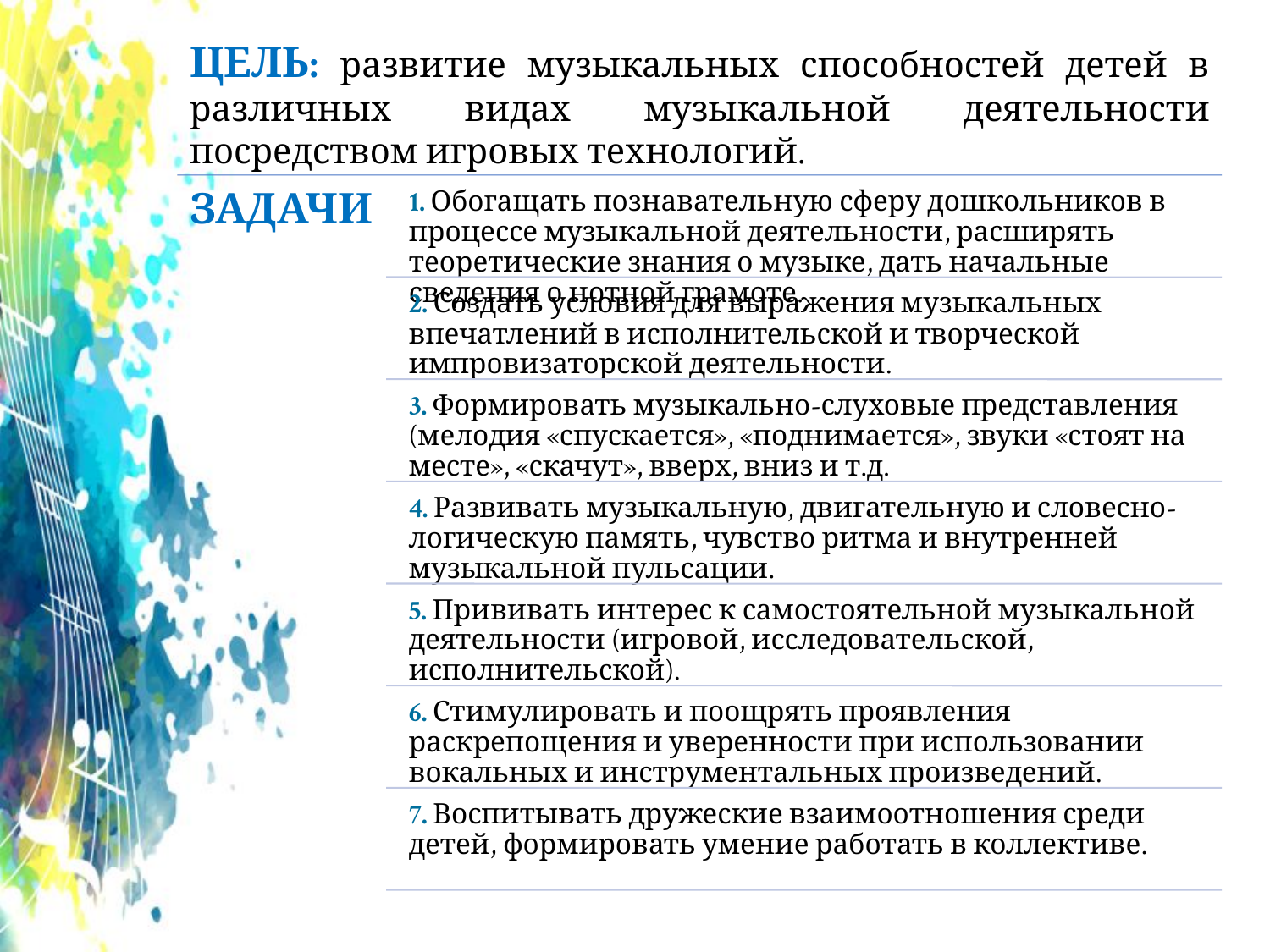

ЦЕЛЬ: развитие музыкальных способностей детей в различных видах музыкальной деятельности посредством игровых технологий.

ЗАДАЧИ
1. Обогащать познавательную сферу дошкольников в процессе музыкальной деятельности, расширять теоретические знания о музыке, дать начальные сведения о нотной грамоте.

2. Создать условия для выражения музыкальных впечатлений в исполнительской и творческой импровизаторской деятельности.

3. Формировать музыкально-слуховые представления (мелодия «спускается», «поднимается», звуки «стоят на месте», «скачут», вверх, вниз и т.д.

4. Развивать музыкальную, двигательную и словесно-логическую память, чувство ритма и внутренней музыкальной пульсации.

5. Прививать интерес к самостоятельной музыкальной деятельности (игровой, исследовательской, исполнительской).

6. Стимулировать и поощрять проявления раскрепощения и уверенности при использовании вокальных и инструментальных произведений.

7. Воспитывать дружеские взаимоотношения среди детей, формировать умение работать в коллективе.